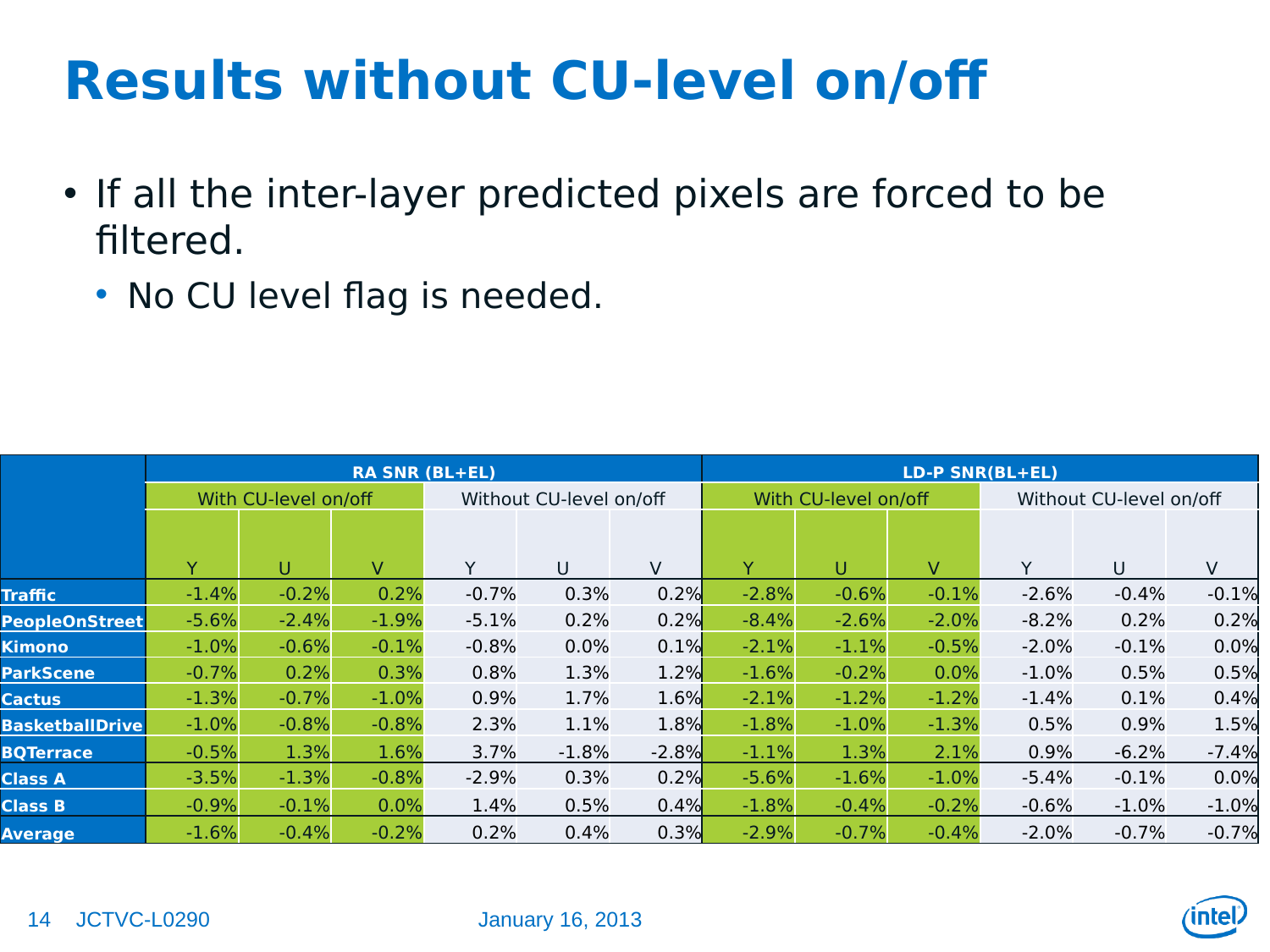

# Results without CU-level on/off
If all the inter-layer predicted pixels are forced to be filtered.
No CU level flag is needed.
|  | RA SNR (BL+EL) |  |  |  |  |  | LD-P SNR(BL+EL) |  |  |  |  |  |
| --- | --- | --- | --- | --- | --- | --- | --- | --- | --- | --- | --- | --- |
|  | With CU-level on/off |  |  | Without CU-level on/off |  |  | With CU-level on/off |  |  | Without CU-level on/off |  |  |
|  | Y | U | V | Y | U | V | Y | U | V | Y | U | V |
| Traffic | -1.4% | -0.2% | 0.2% | -0.7% | 0.3% | 0.2% | -2.8% | -0.6% | -0.1% | -2.6% | -0.4% | -0.1% |
| PeopleOnStreet | -5.6% | -2.4% | -1.9% | -5.1% | 0.2% | 0.2% | -8.4% | -2.6% | -2.0% | -8.2% | 0.2% | 0.2% |
| Kimono | -1.0% | -0.6% | -0.1% | -0.8% | 0.0% | 0.1% | -2.1% | -1.1% | -0.5% | -2.0% | -0.1% | 0.0% |
| ParkScene | -0.7% | 0.2% | 0.3% | 0.8% | 1.3% | 1.2% | -1.6% | -0.2% | 0.0% | -1.0% | 0.5% | 0.5% |
| Cactus | -1.3% | -0.7% | -1.0% | 0.9% | 1.7% | 1.6% | -2.1% | -1.2% | -1.2% | -1.4% | 0.1% | 0.4% |
| BasketballDrive | -1.0% | -0.8% | -0.8% | 2.3% | 1.1% | 1.8% | -1.8% | -1.0% | -1.3% | 0.5% | 0.9% | 1.5% |
| BQTerrace | -0.5% | 1.3% | 1.6% | 3.7% | -1.8% | -2.8% | -1.1% | 1.3% | 2.1% | 0.9% | -6.2% | -7.4% |
| Class A | -3.5% | -1.3% | -0.8% | -2.9% | 0.3% | 0.2% | -5.6% | -1.6% | -1.0% | -5.4% | -0.1% | 0.0% |
| Class B | -0.9% | -0.1% | 0.0% | 1.4% | 0.5% | 0.4% | -1.8% | -0.4% | -0.2% | -0.6% | -1.0% | -1.0% |
| Average | -1.6% | -0.4% | -0.2% | 0.2% | 0.4% | 0.3% | -2.9% | -0.7% | -0.4% | -2.0% | -0.7% | -0.7% |
14
JCTVC-L0290
January 16, 2013